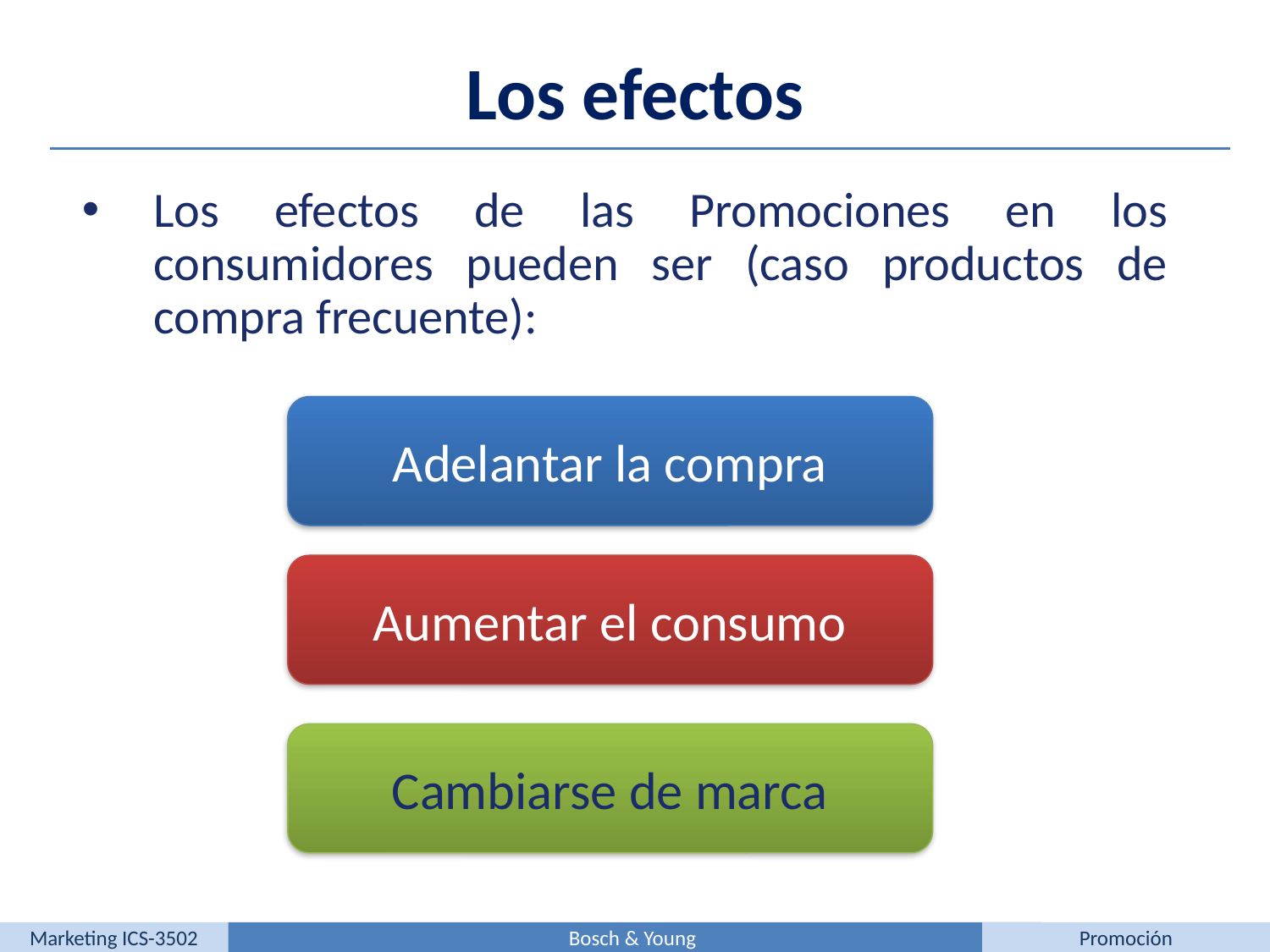

Los efectos
Los efectos de las Promociones en los consumidores pueden ser (caso productos de compra frecuente):

Adelantar la compra
Aumentar el consumo
Cambiarse de marca
Marketing ICS-3502
Bosch & Young
Promoción